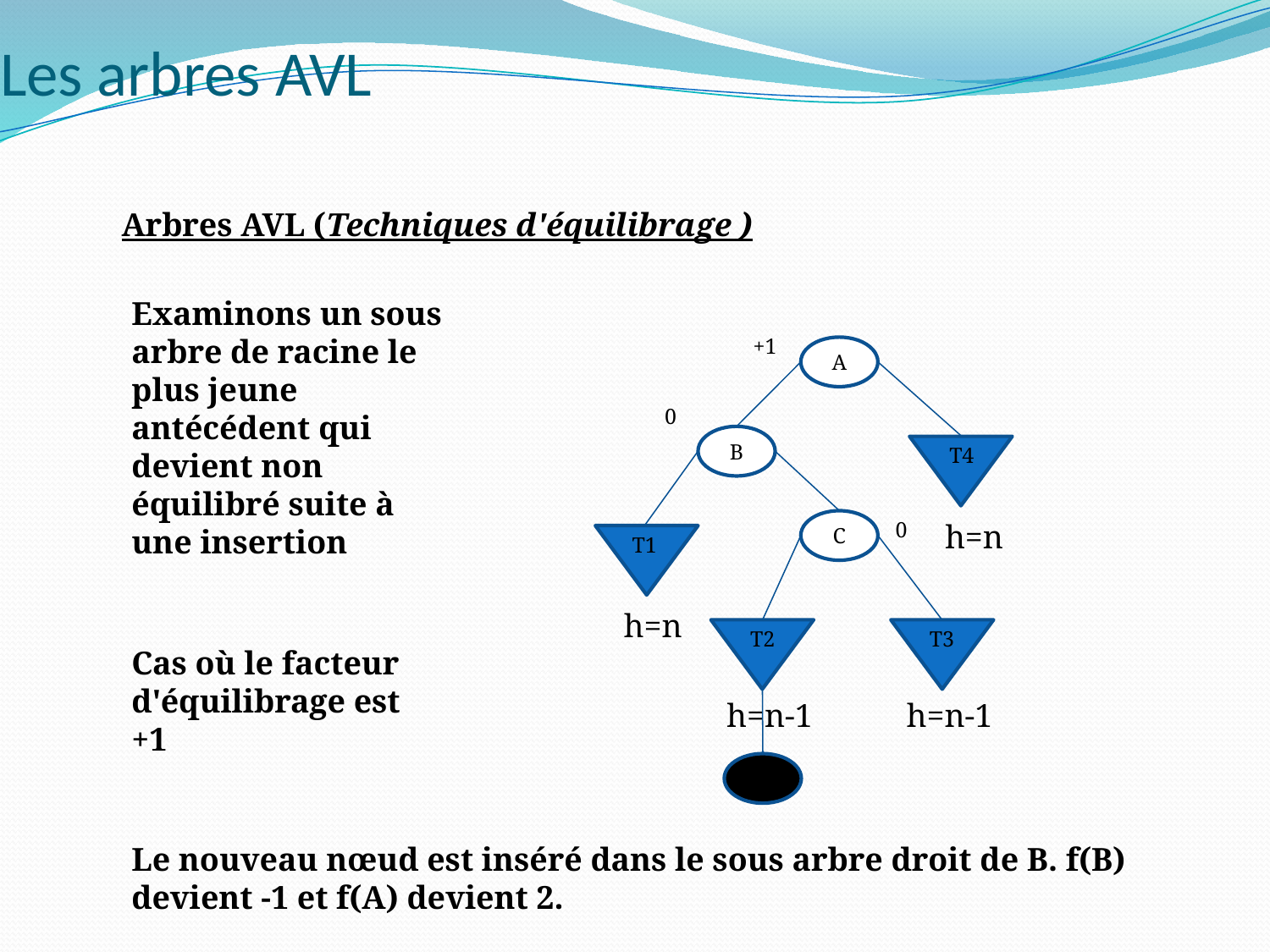

# Les arbres AVL

Arbres AVL (Techniques d'équilibrage )
Examinons un sous arbre de racine le plus jeune antécédent qui devient non équilibré suite à une insertion
+1
A
0
B

T4
C
0

T1

T2

T3
h=n
h=n
h=n-1
h=n-1
B
Cas où le facteur d'équilibrage est +1
Le nouveau nœud est inséré dans le sous arbre droit de B. f(B) devient -1 et f(A) devient 2.